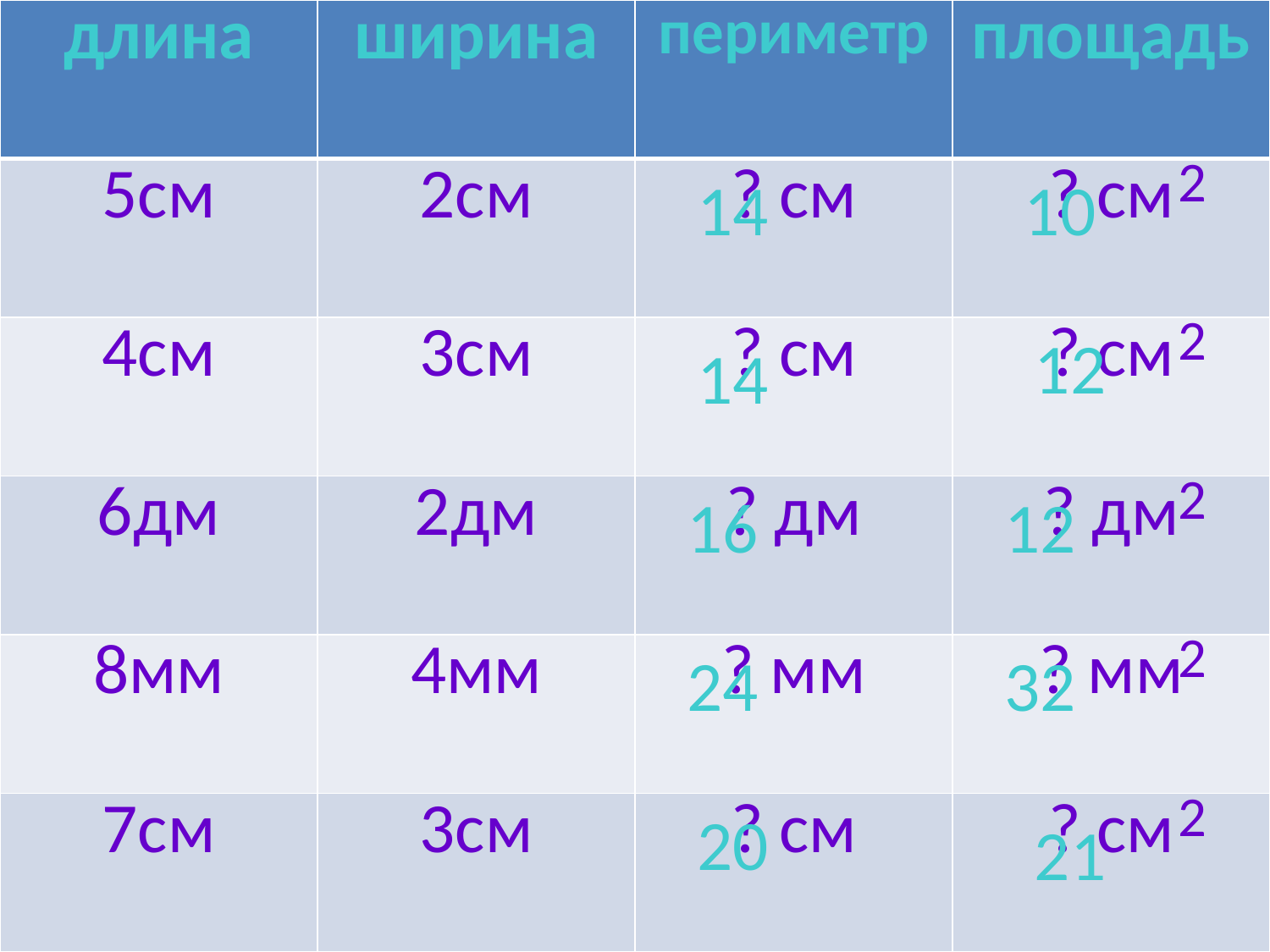

| длина | ширина | периметр | площадь |
| --- | --- | --- | --- |
| 5см | 2см | ? см | ? см |
| 4см | 3см | ? см | ? см |
| 6дм | 2дм | ? дм | ? дм |
| 8мм | 4мм | ? мм | ? мм |
| 7см | 3см | ? см | ? см |
2
14
10
2
12
14
2
16
12
2
24
32
2
20
21